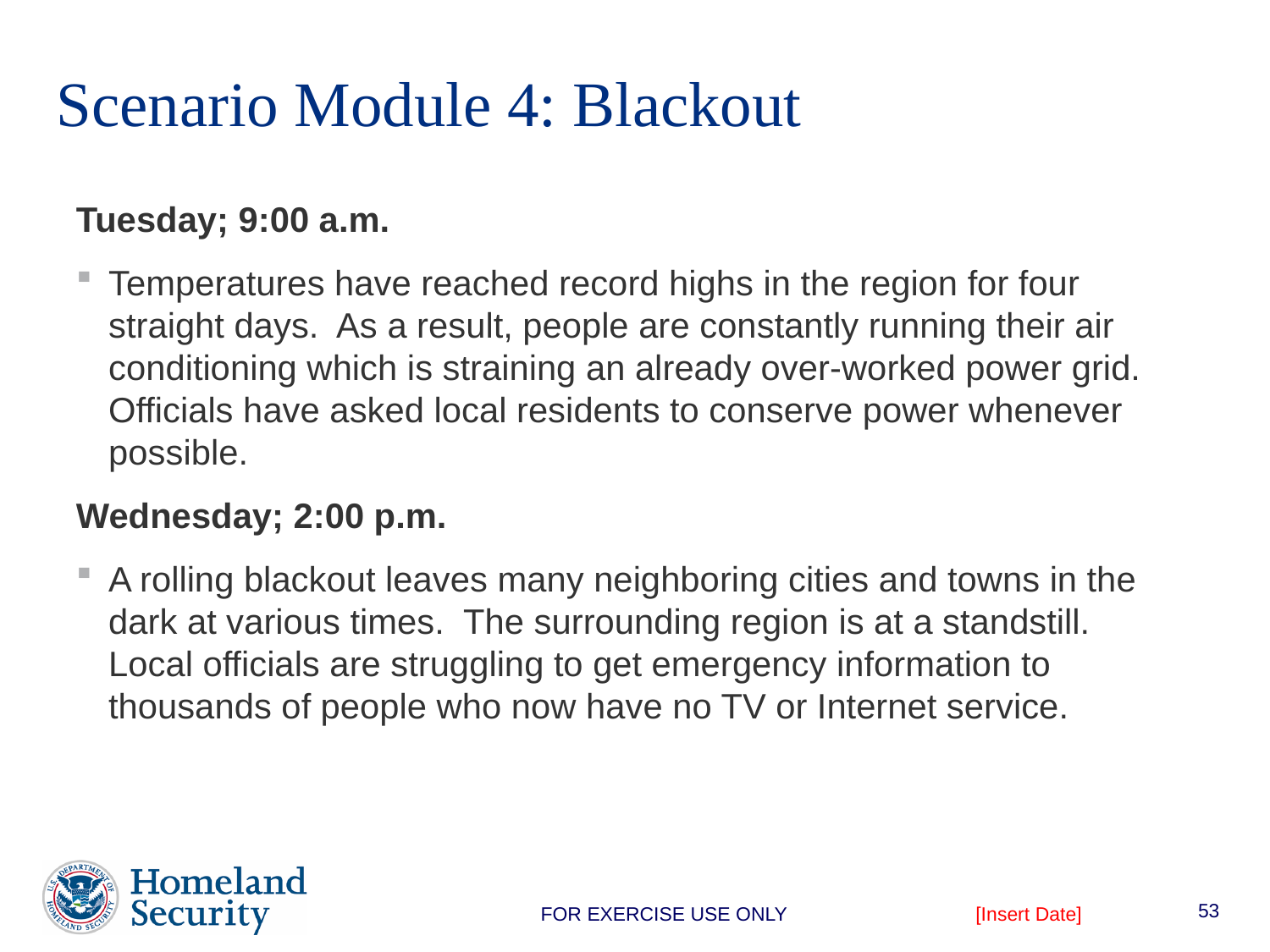

# Scenario Module 4: Blackout
Tuesday; 9:00 a.m.
Temperatures have reached record highs in the region for four straight days.  As a result, people are constantly running their air conditioning which is straining an already over-worked power grid.  Officials have asked local residents to conserve power whenever possible.
Wednesday; 2:00 p.m.
A rolling blackout leaves many neighboring cities and towns in the dark at various times.  The surrounding region is at a standstill.  Local officials are struggling to get emergency information to thousands of people who now have no TV or Internet service.

53